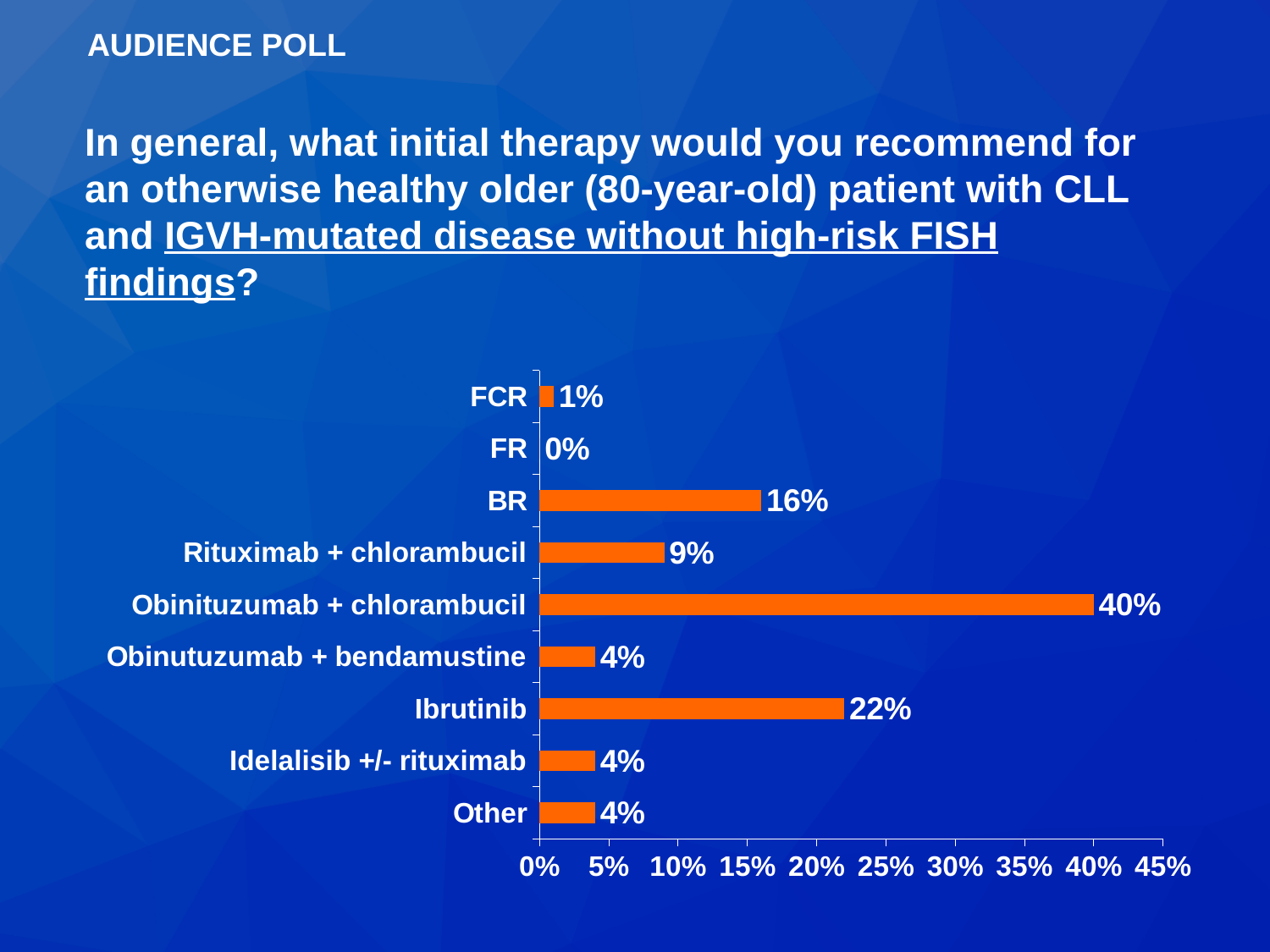

AUDIENCE POLL
In general, what initial therapy would you recommend for an otherwise healthy older (80-year-old) patient with CLL and IGVH-mutated disease without high-risk FISH findings?

### Chart

| Category | Series 1 |
|---|---|
| Other | 0.04 |
| Idelalisib +/- rituximab | 0.04 |
| Ibrutinib | 0.22 |
| Obinutuzumab + bendamustine | 0.04 |
| Obinituzumab + chlorambucil | 0.4 |
| Rituximab + chlorambucil | 0.09 |
| BR | 0.16 |
| FR | 0.0 |
| FCR | 0.01 |